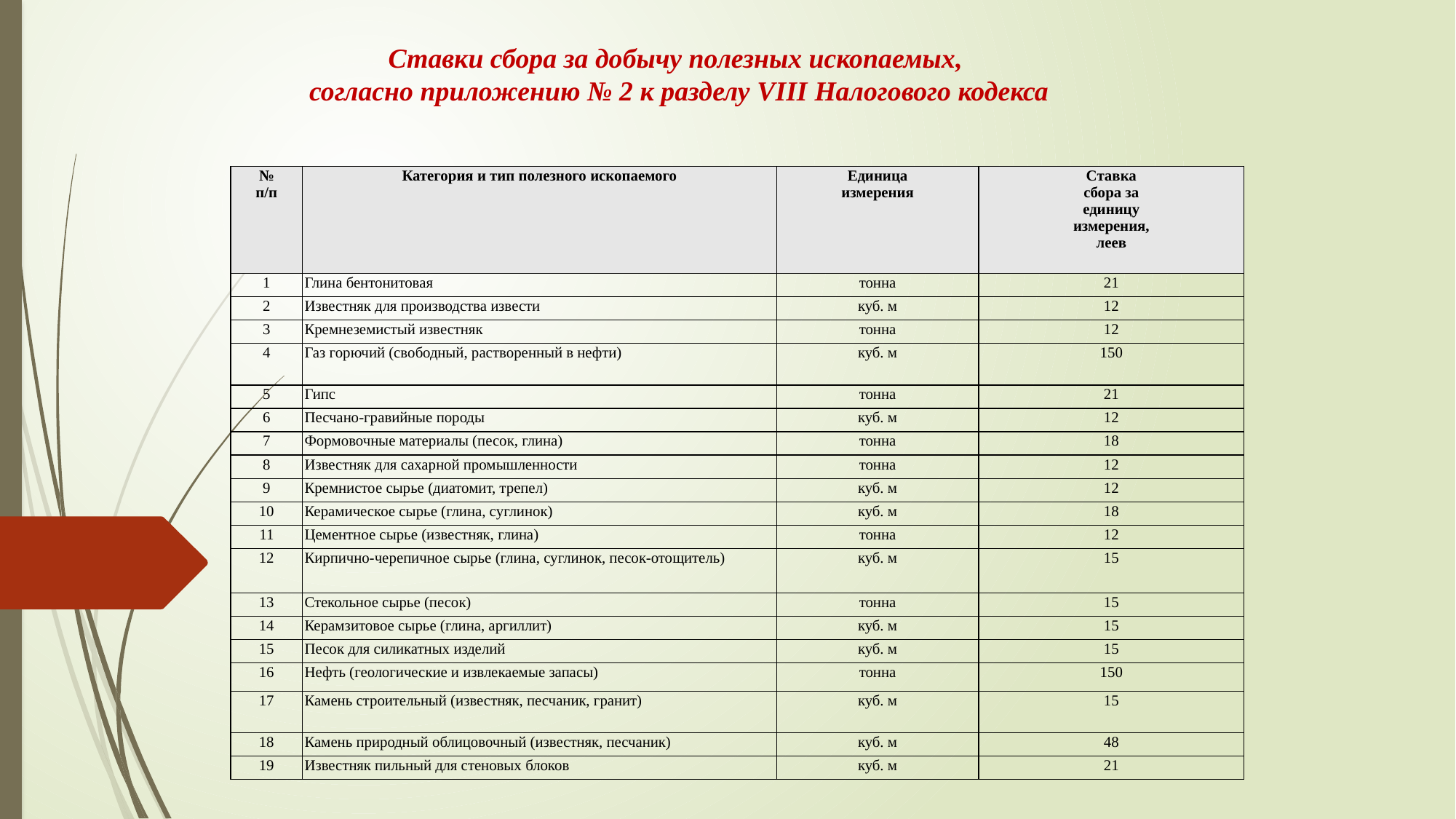

Ставки сбора за добычу полезных ископаемых,
согласно приложению № 2 к разделу VIII Налогового кодекса
|  |  |  |  |
| --- | --- | --- | --- |
| № п/п | Категория и тип полезного ископаемого | Единица измерения | Ставка сбора за единицу измерения, леев |
| 1 | Глина бентонитовая | тонна | 21 |
| 2 | Известняк для производства извести | куб. м | 12 |
| 3 | Кремнеземистый известняк | тонна | 12 |
| 4 | Газ горючий (свободный, растворенный в нефти) | куб. м | 150 |
| 5 | Гипс | тонна | 21 |
| 6 | Песчано-гравийные породы | куб. м | 12 |
| 7 | Формовочные материалы (песок, глина) | тонна | 18 |
| 8 | Известняк для сахарной промышленности | тонна | 12 |
| 9 | Кремнистое сырье (диатомит, трепел) | куб. м | 12 |
| 10 | Керамическое сырье (глина, суглинок) | куб. м | 18 |
| 11 | Цементное сырье (известняк, глина) | тонна | 12 |
| 12 | Кирпично-черепичное сырье (глина, суглинок, песок-отощитель) | куб. м | 15 |
| 13 | Стекольное сырье (песок) | тонна | 15 |
| 14 | Керамзитовое сырье (глина, аргиллит) | куб. м | 15 |
| 15 | Песок для силикатных изделий | куб. м | 15 |
| 16 | Нефть (геологические и извлекаемые запасы) | тонна | 150 |
| 17 | Камень строительный (известняк, песчаник, гранит) | куб. м | 15 |
| 18 | Камень природный облицовочный (известняк, песчаник) | куб. м | 48 |
| 19 | Известняк пильный для стеновых блоков | куб. м | 21 |